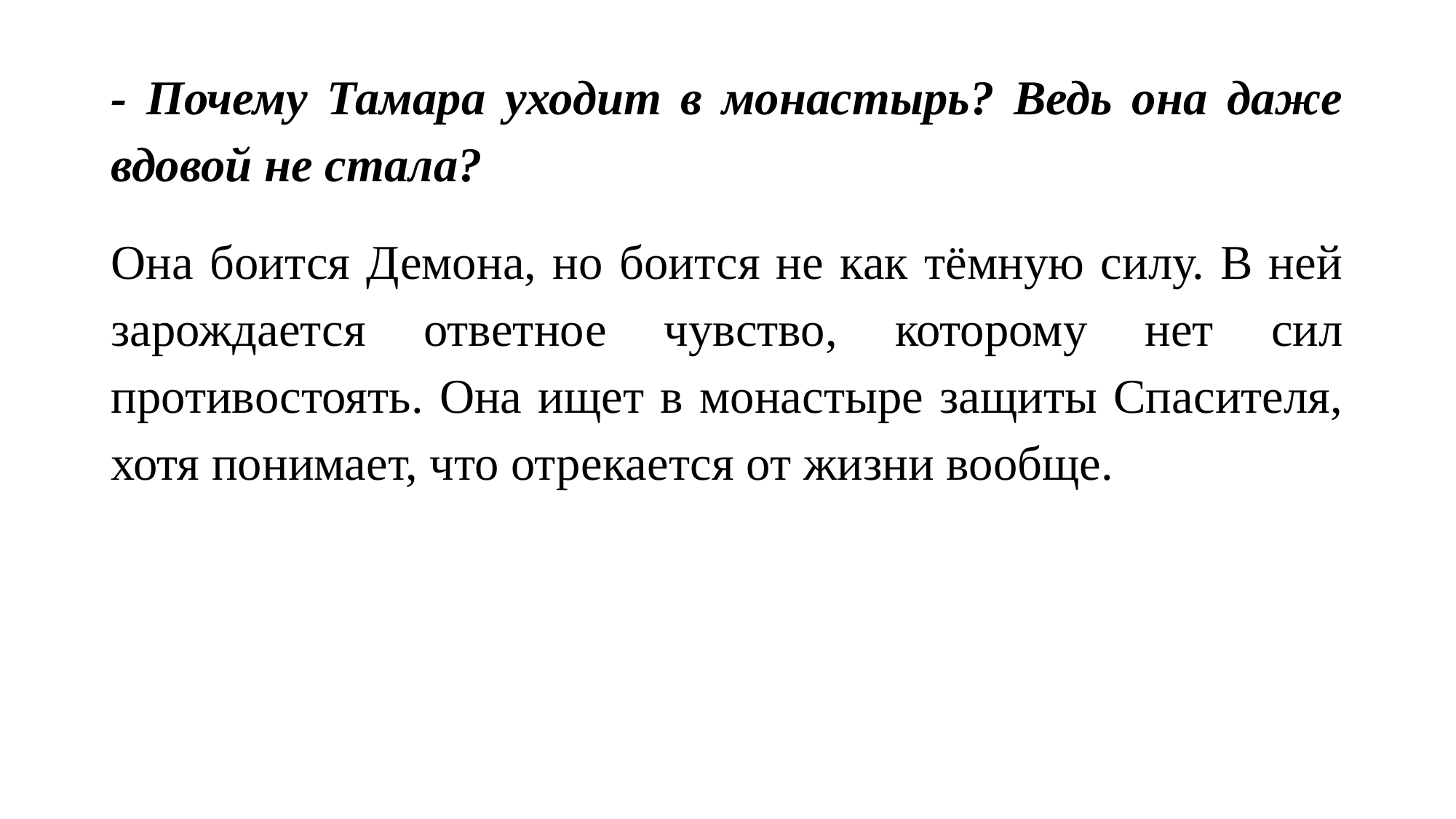

#
- Почему Тамара уходит в монастырь? Ведь она даже вдовой не стала?
Она боится Демона, но боится не как тёмную силу. В ней зарождается ответное чувство, которому нет сил противостоять. Она ищет в монастыре защиты Спасителя, хотя понимает, что отрекается от жизни вообще.